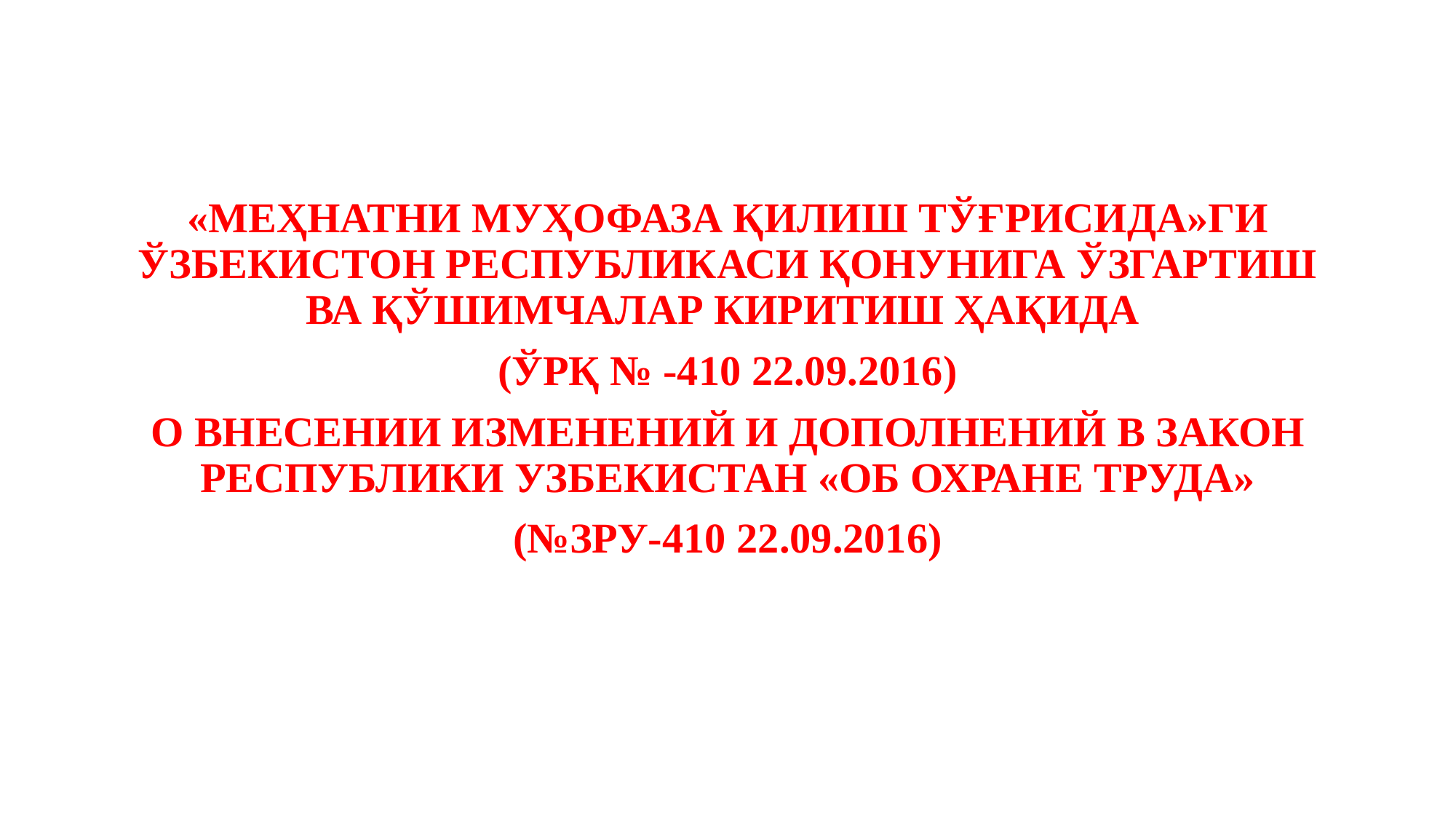

«МЕҲНАТНИ МУҲОФАЗА ҚИЛИШ ТЎҒРИСИДА»ГИ ЎЗБЕКИСТОН РЕСПУБЛИКАСИ ҚОНУНИГА ЎЗГАРТИШ ВА ҚЎШИМЧАЛАР КИРИТИШ ҲАҚИДА
(ЎРҚ № -410 22.09.2016)
О внесении изменений и дополнений в Закон Республики Узбекистан «Об охране труда»
(№ЗРУ-410 22.09.2016)